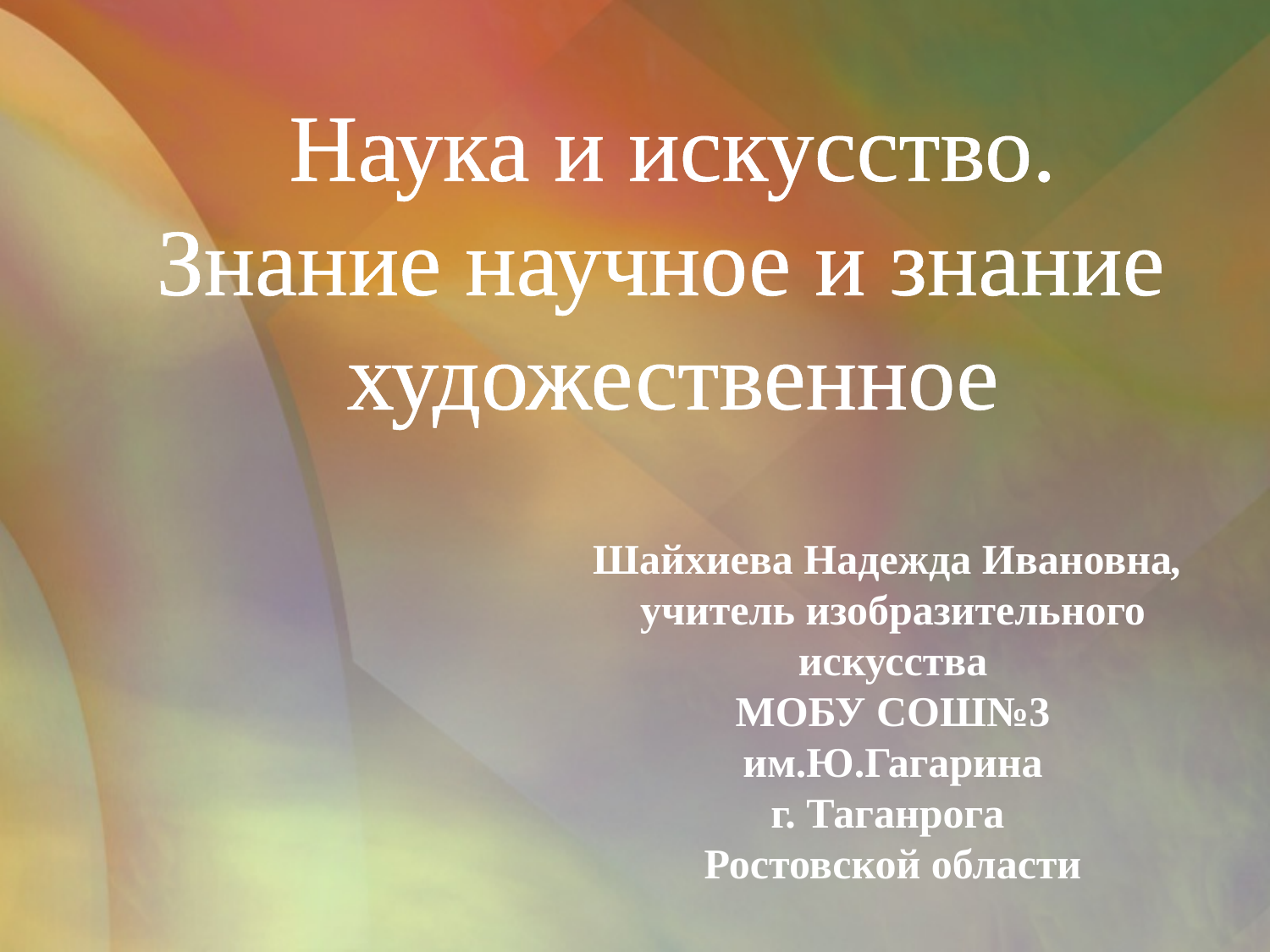

#
Наука и искусство.
Знание научное и знание
художественное

Шайхиева Надежда Ивановна,
учитель изобразительного искусства
МОБУ СОШ№3 им.Ю.Гагарина
г. Таганрога
Ростовской области